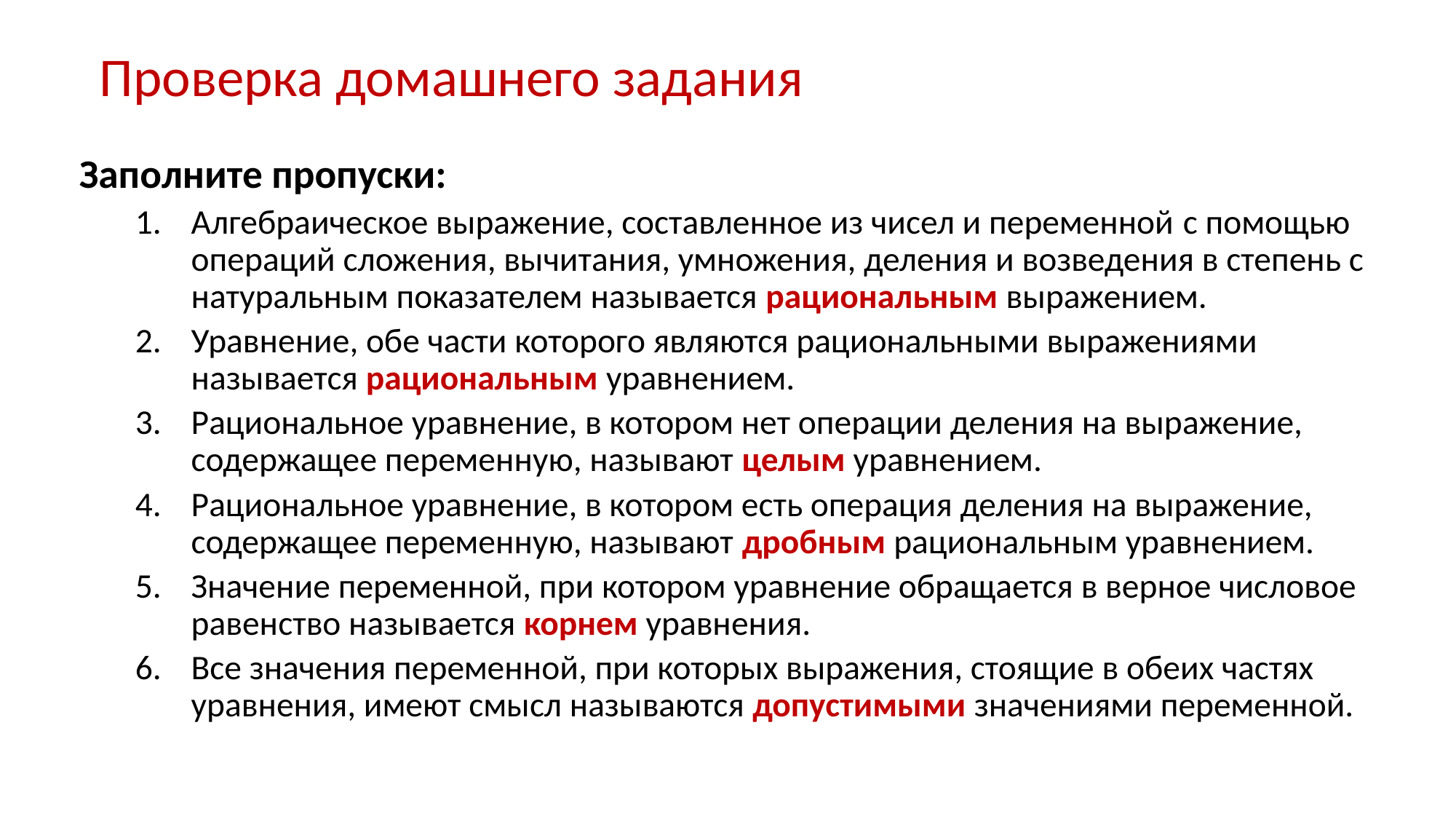

# Проверка домашнего задания
Заполните пропуски:
Алгебраическое выражение, составленное из чисел и переменной с помощью операций сложения, вычитания, умножения, деления и возведения в степень с натуральным показателем называется рациональным выражением.
Уравнение, обе части которого являются рациональными выражениями называется рациональным уравнением.
Рациональное уравнение, в котором нет операции деления на выражение, содержащее переменную, называют целым уравнением.
Рациональное уравнение, в котором есть операция деления на выражение, содержащее переменную, называют дробным рациональным уравнением.
Значение переменной, при котором уравнение обращается в верное числовое равенство называется корнем уравнения.
Все значения переменной, при которых выражения, стоящие в обеих частях уравнения, имеют смысл называются допустимыми значениями переменной.